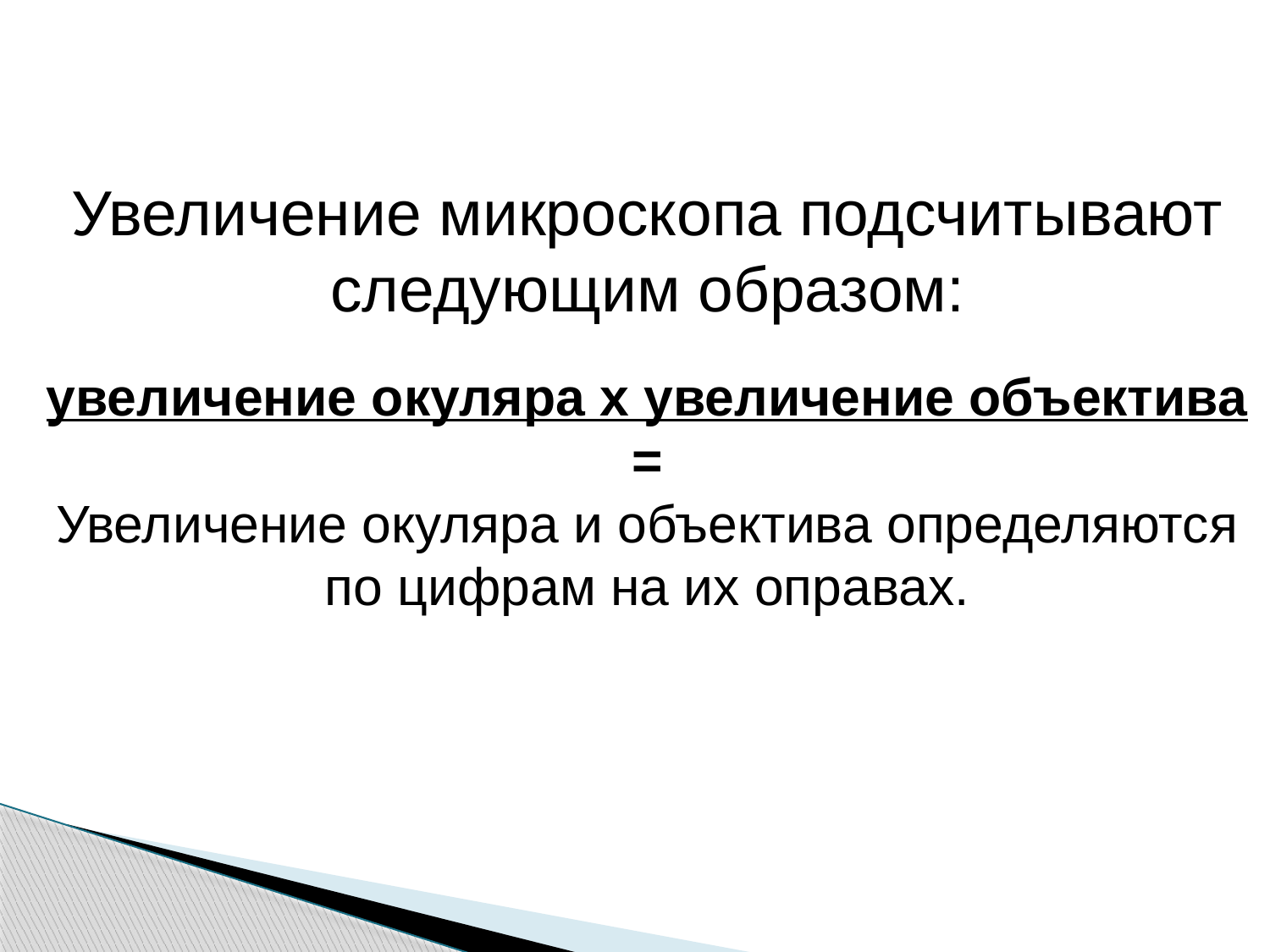

Увеличение микроскопа подсчитывают следующим образом:

увеличение окуляра x увеличение объектива =
Увеличение окуляра и объектива определяются по цифрам на их оправах.